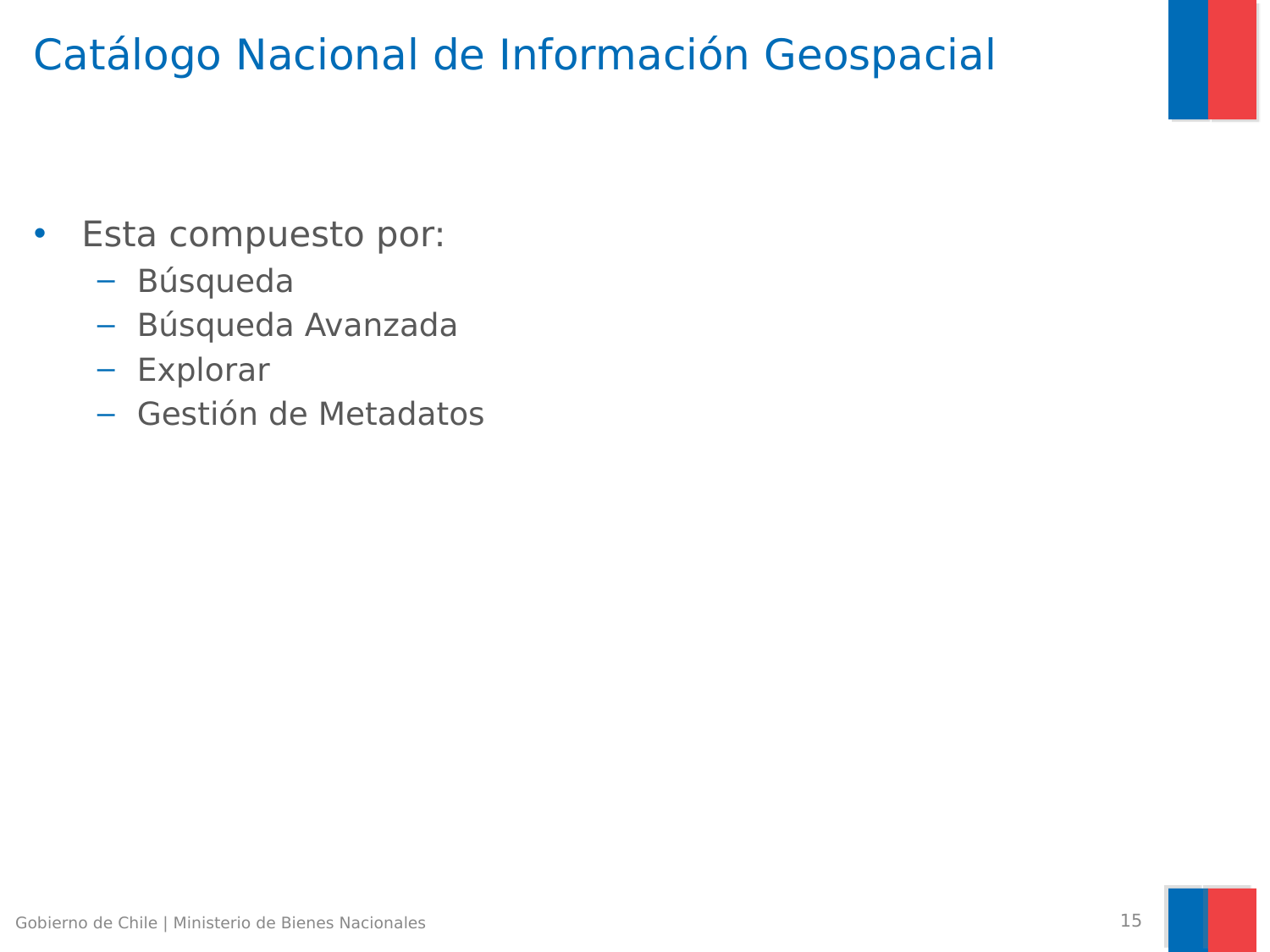

# Catálogo Nacional de Información Geospacial
Esta compuesto por:
Búsqueda
Búsqueda Avanzada
Explorar
Gestión de Metadatos

Gobierno de Chile | Ministerio de Bienes Nacionales
15